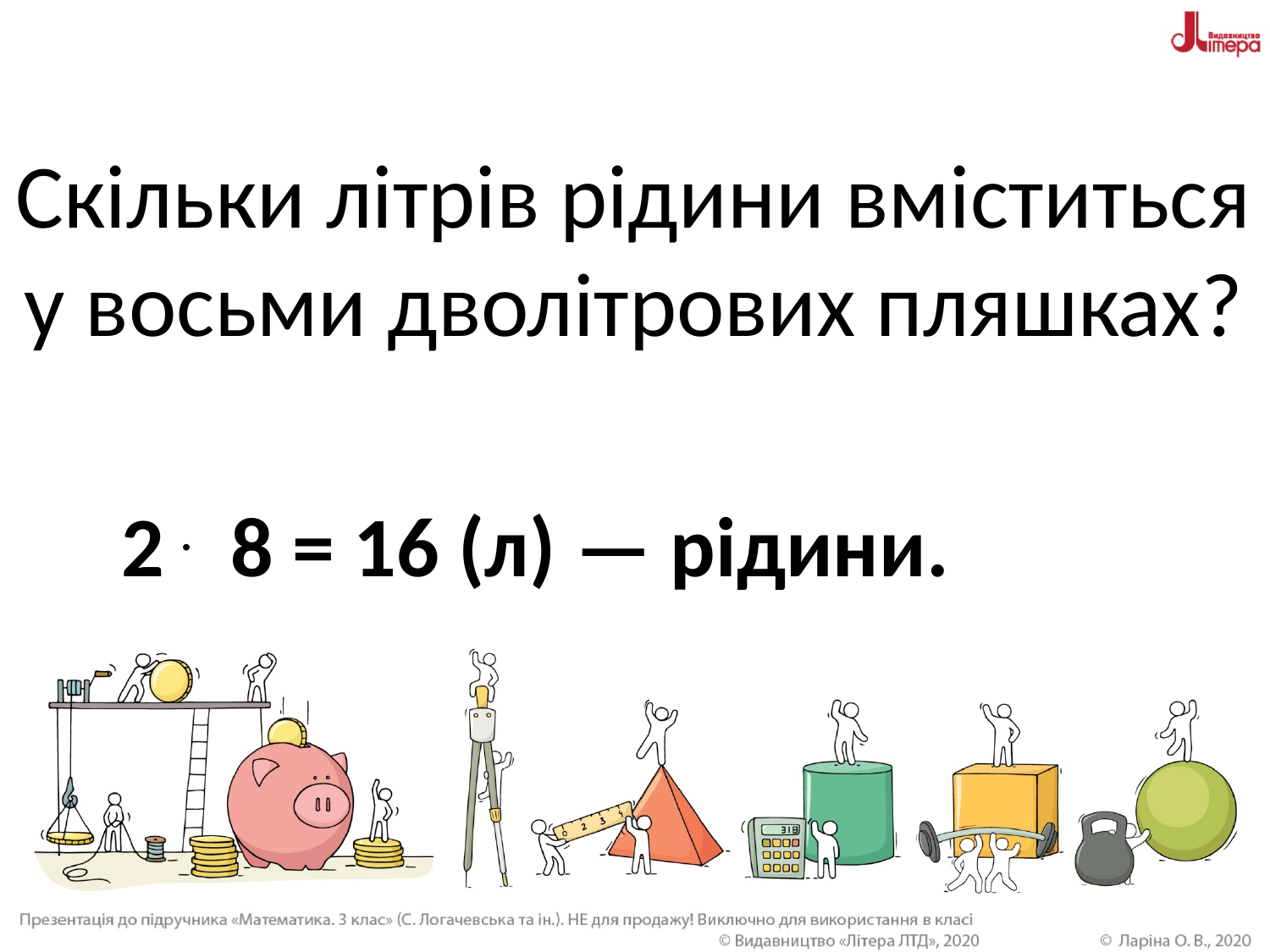

# Скільки літрів рідини вміститься у восьми дволітрових пляшках?
2 ּ  8 = 16 (л) — рідини.